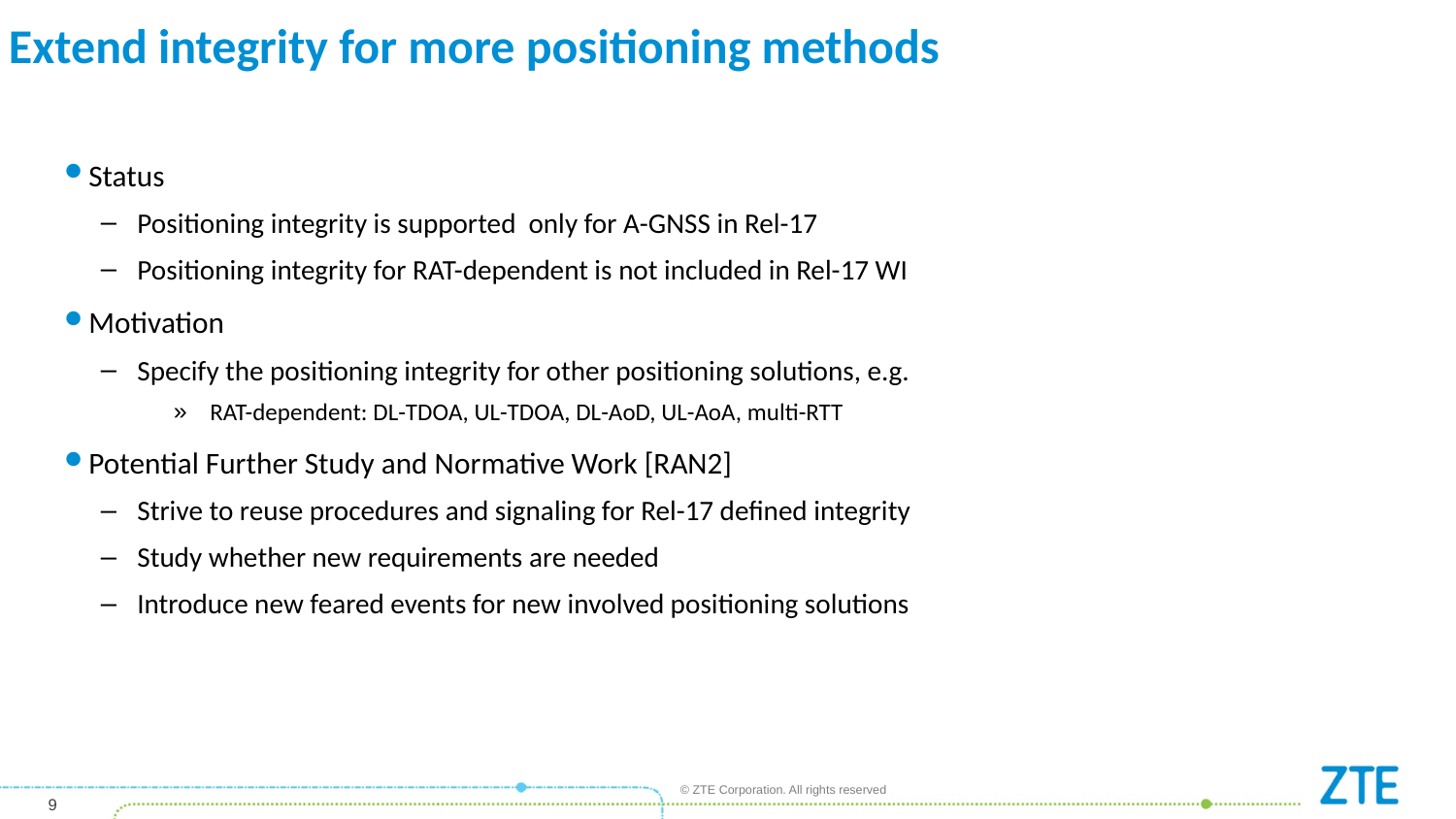

# Extend integrity for more positioning methods
Status
Positioning integrity is supported  only for A-GNSS in Rel-17
Positioning integrity for RAT-dependent is not included in Rel-17 WI
Motivation
Specify the positioning integrity for other positioning solutions, e.g.
RAT-dependent: DL-TDOA, UL-TDOA, DL-AoD, UL-AoA, multi-RTT
Potential Further Study and Normative Work [RAN2]
Strive to reuse procedures and signaling for Rel-17 defined integrity
Study whether new requirements are needed
Introduce new feared events for new involved positioning solutions